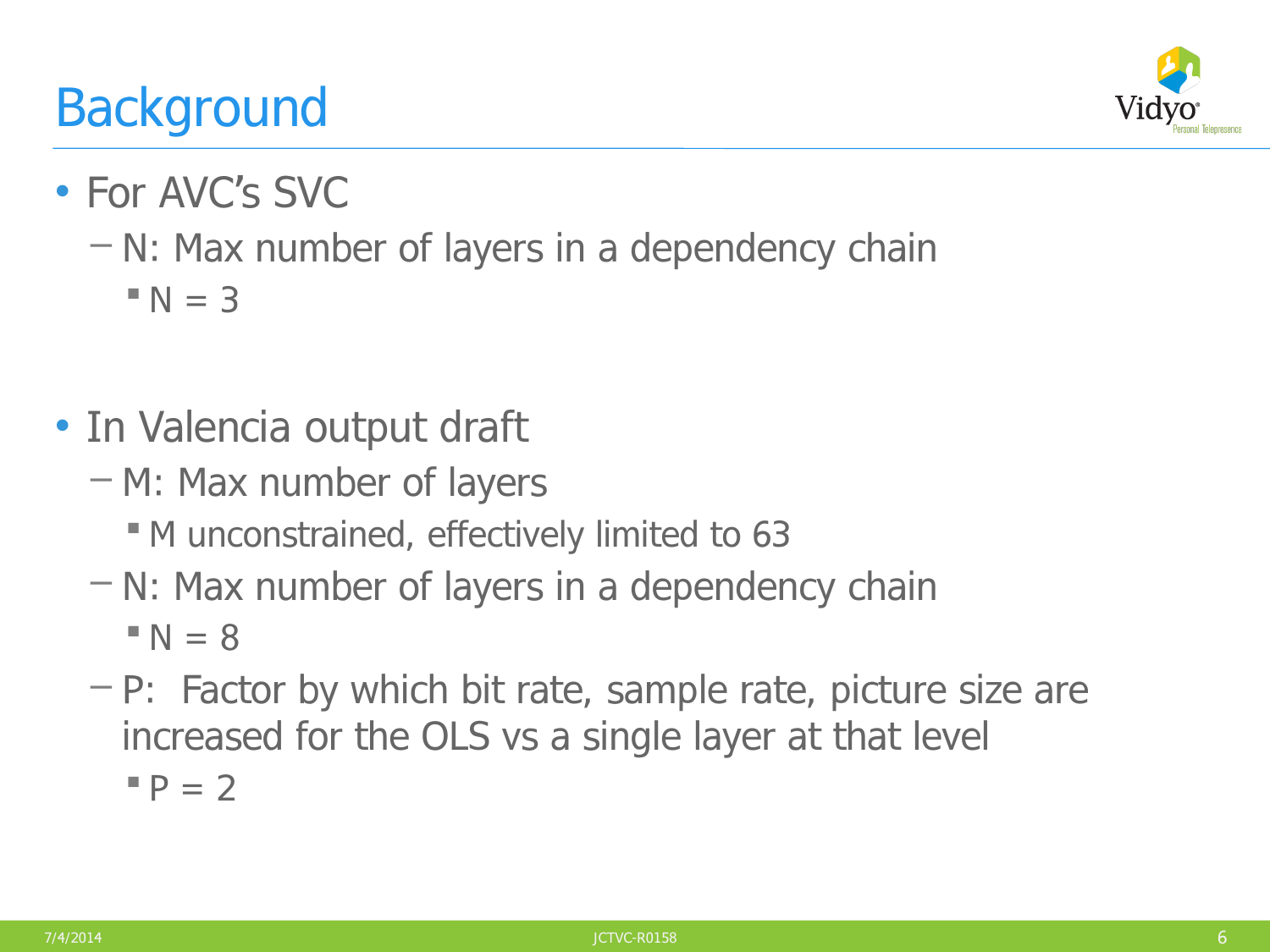

# Background
For AVC’s SVC
N: Max number of layers in a dependency chain
N = 3

In Valencia output draft
M: Max number of layers
M unconstrained, effectively limited to 63
N: Max number of layers in a dependency chain
N = 8
P:  Factor by which bit rate, sample rate, picture size are increased for the OLS vs a single layer at that level
P = 2